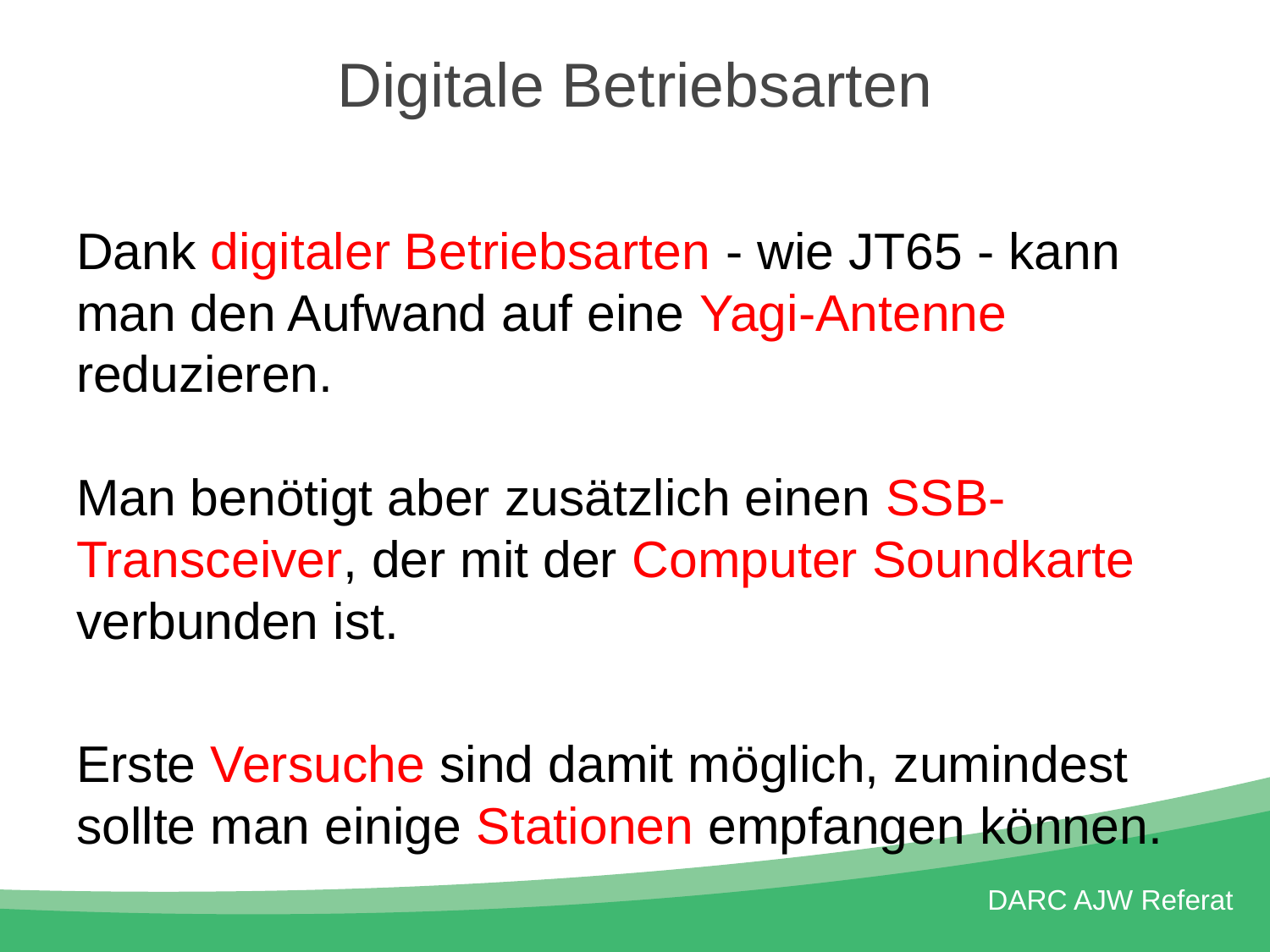

# Digitale Betriebsarten
Dank digitaler Betriebsarten - wie JT65 - kann man den Aufwand auf eine Yagi-Antenne reduzieren.
Man benötigt aber zusätzlich einen SSB-Transceiver, der mit der Computer Soundkarte verbunden ist.

Erste Versuche sind damit möglich, zumindest sollte man einige Stationen empfangen können.